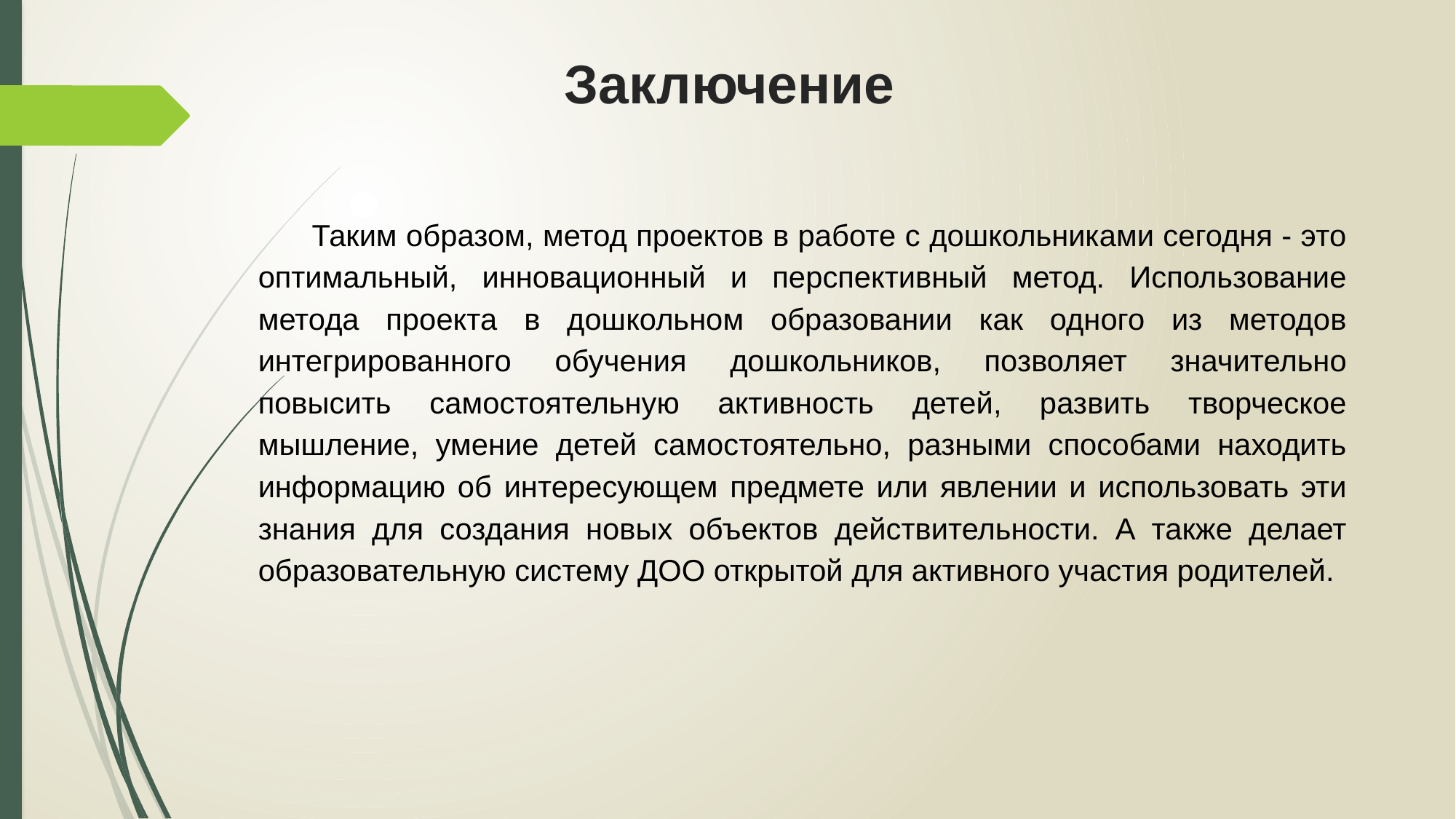

# Заключение
Таким образом, метод проектов в работе с дошкольниками сегодня - это оптимальный, инновационный и перспективный метод. Использование метода проекта в дошкольном образовании как одного из методов интегрированного обучения дошкольников, позволяет значительно повысить самостоятельную активность детей, развить творческое мышление, умение детей самостоятельно, разными способами находить информацию об интересующем предмете или явлении и использовать эти знания для создания новых объектов действительности. А также делает образовательную систему ДОО открытой для активного участия родителей.